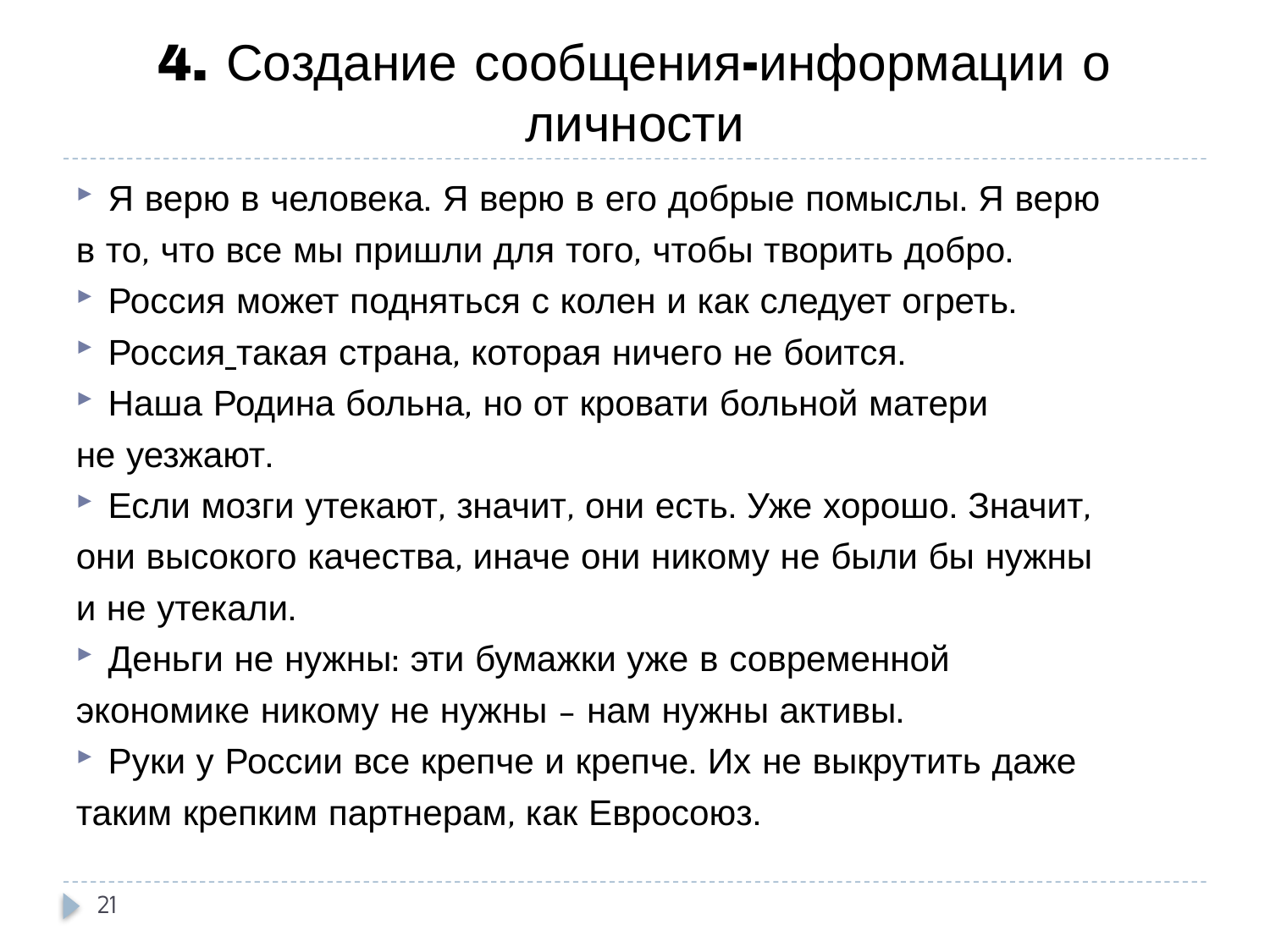

# 4. Создание сообщения-информации о личности
Я верю в человека. Я верю в его добрые помыслы. Я верю
в то, что все мы пришли для того, чтобы творить добро.
Россия может подняться с колен и как следует огреть.
Россия такая страна, которая ничего не боится.
Наша Родина больна, но от кровати больной матери
не уезжают.
Если мозги утекают, значит, они есть. Уже хорошо. Значит,
они высокого качества, иначе они никому не были бы нужны
и не утекали.
Деньги не нужны: эти бумажки уже в современной
экономике никому не нужны – нам нужны активы.
Руки у России все крепче и крепче. Их не выкрутить даже
таким крепким партнерам, как Евросоюз.

21